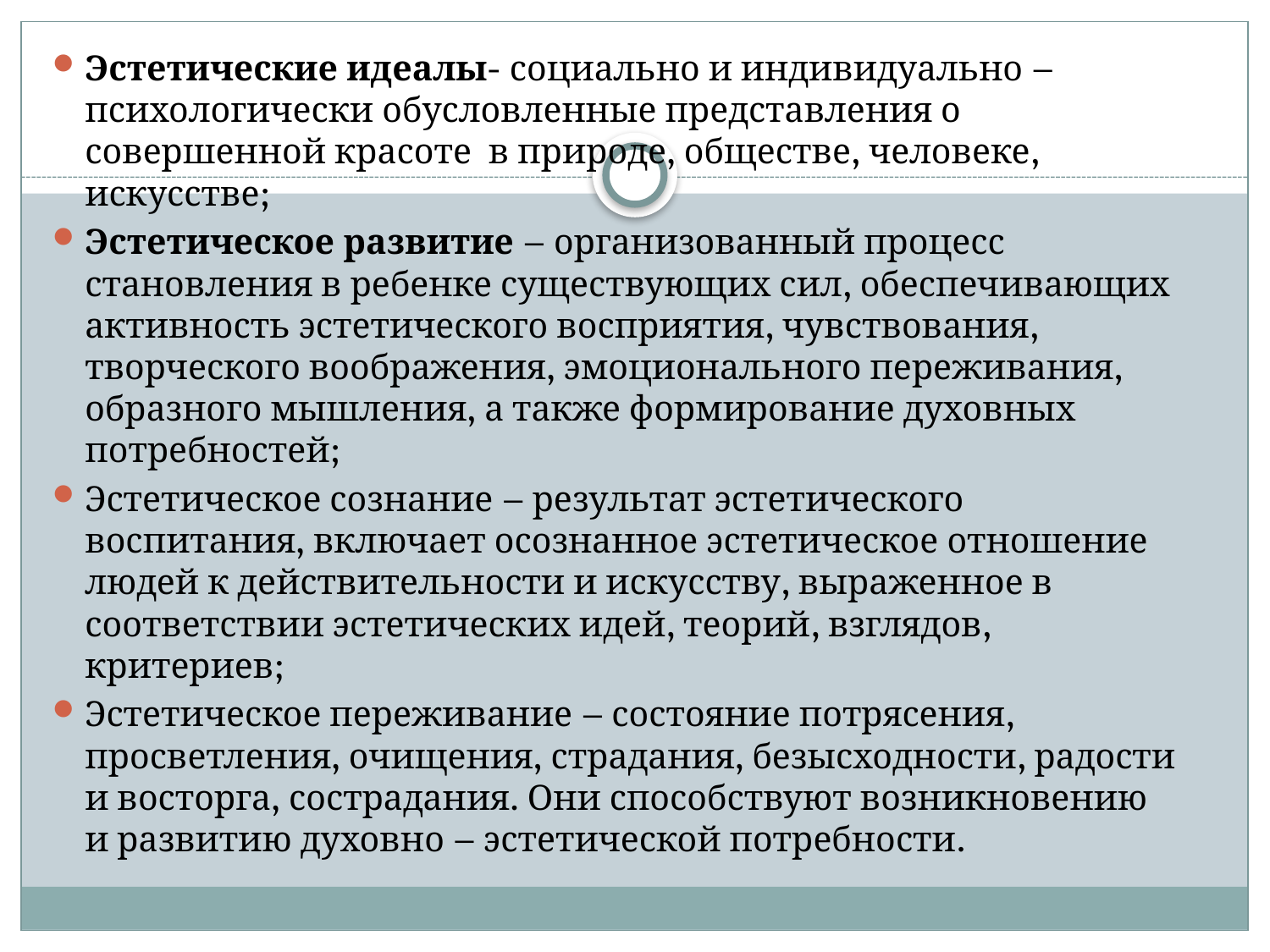

Эстетические идеалы- социально и индивидуально – психологически обусловленные представления о совершенной красоте  в природе, обществе, человеке, искусстве;
Эстетическое развитие – организованный процесс становления в ребенке существующих сил, обеспечивающих активность эстетического восприятия, чувствования, творческого воображения, эмоционального переживания, образного мышления, а также формирование духовных потребностей;
Эстетическое сознание – результат эстетического воспитания, включает осознанное эстетическое отношение людей к действительности и искусству, выраженное в соответствии эстетических идей, теорий, взглядов, критериев;
Эстетическое переживание – состояние потрясения, просветления, очищения, страдания, безысходности, радости и восторга, сострадания. Они способствуют возникновению и развитию духовно – эстетической потребности.